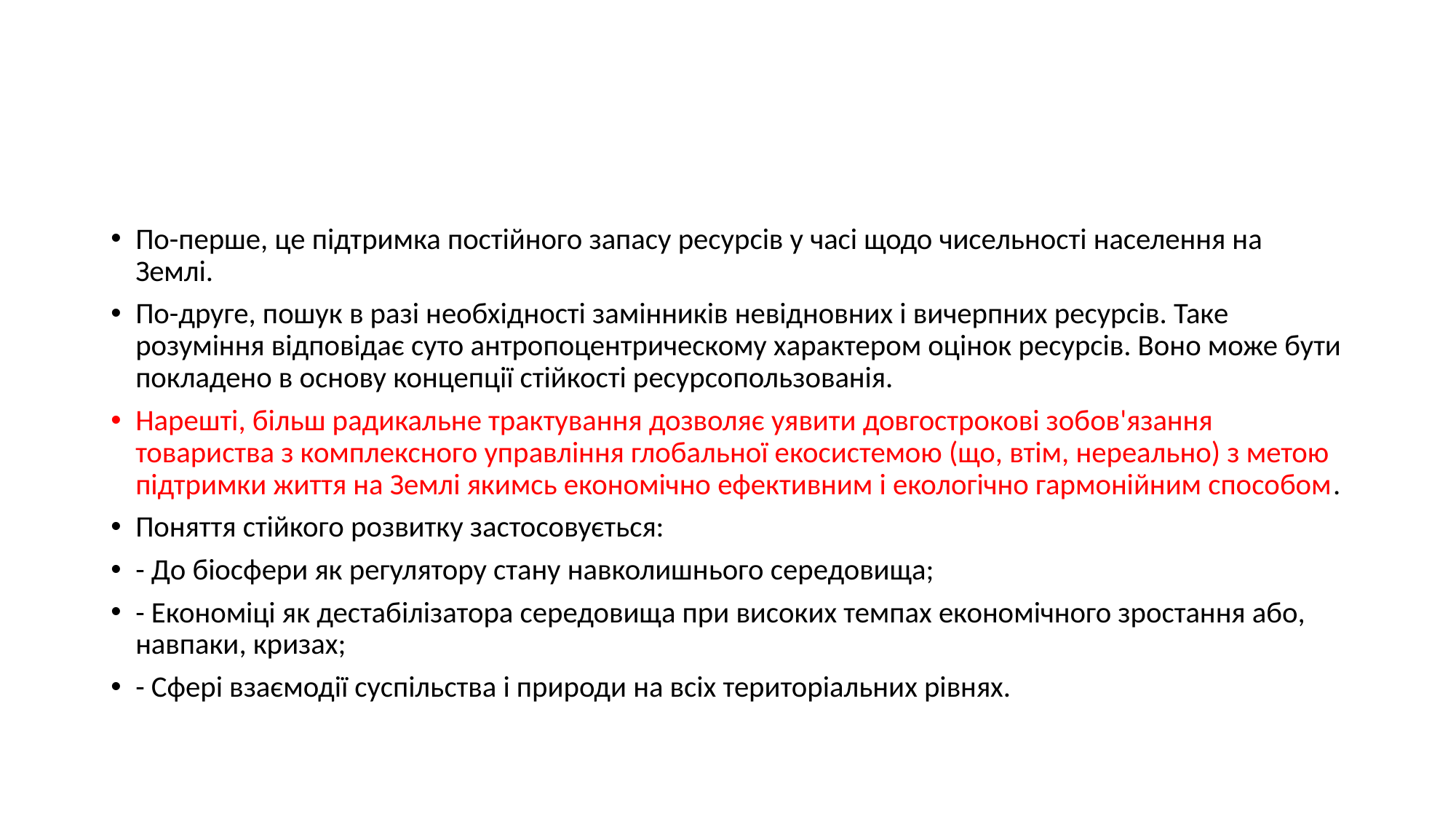

#
По-перше, це підтримка постійного запасу ресурсів у часі щодо чисельності населення на Землі.
По-друге, пошук в разі необхідності замінників невідновних і вичерпних ресурсів. Таке розуміння відповідає суто антропоцентрическому характером оцінок ресурсів. Воно може бути покладено в основу концепції стійкості ресурсопользованія.
Нарешті, більш радикальне трактування дозволяє уявити довгострокові зобов'язання товариства з комплексного управління глобальної екосистемою (що, втім, нереально) з метою підтримки життя на Землі якимсь економічно ефективним і екологічно гармонійним способом.
Поняття стійкого розвитку застосовується:
- До біосфери як регулятору стану навколишнього середовища;
- Економіці як дестабілізатора середовища при високих темпах економічного зростання або, навпаки, кризах;
- Сфері взаємодії суспільства і природи на всіх територіальних рівнях.